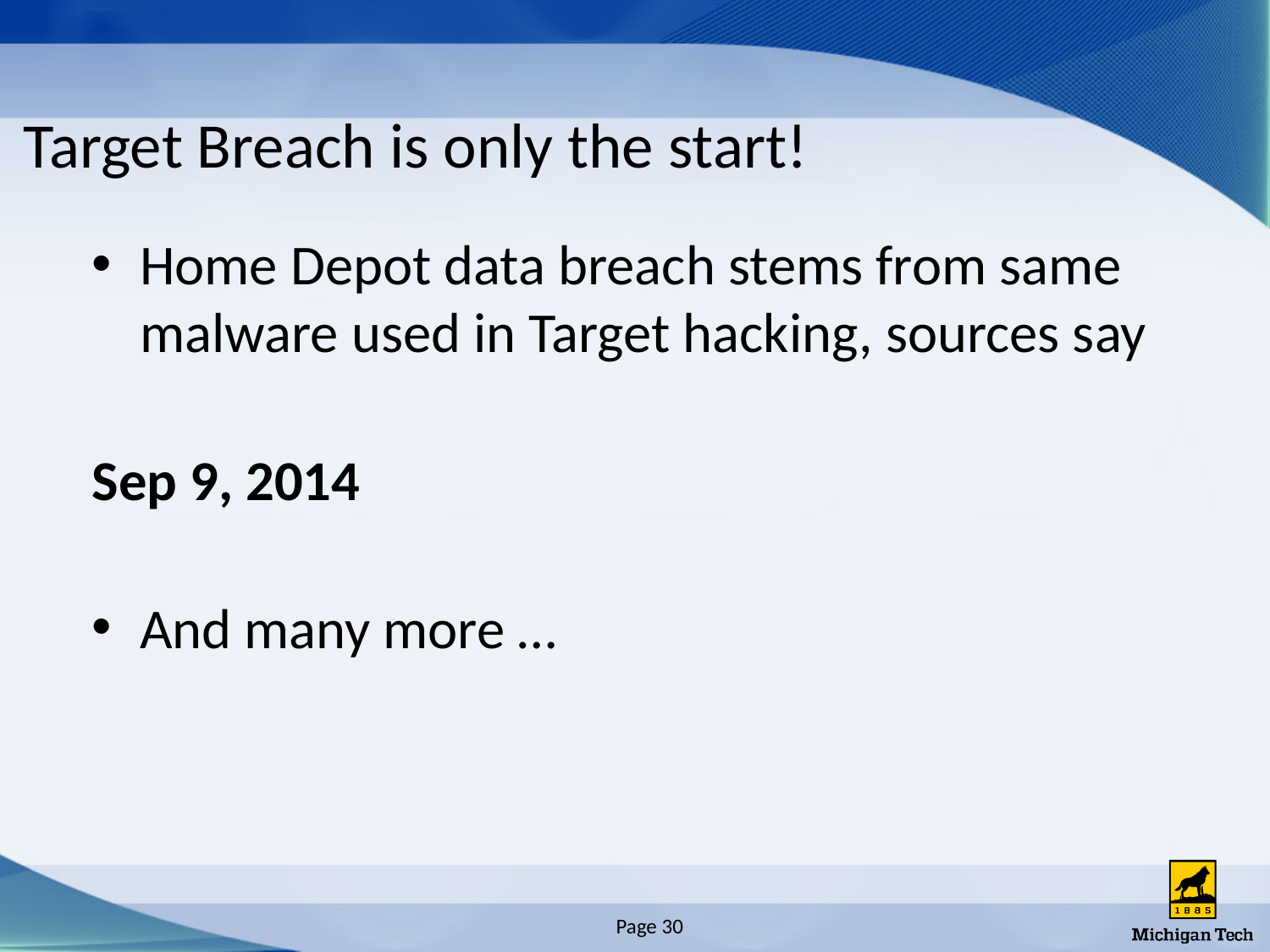

# Target Breach is only the start!
Home Depot data breach stems from same malware used in Target hacking, sources say

Sep 9, 2014

And many more …